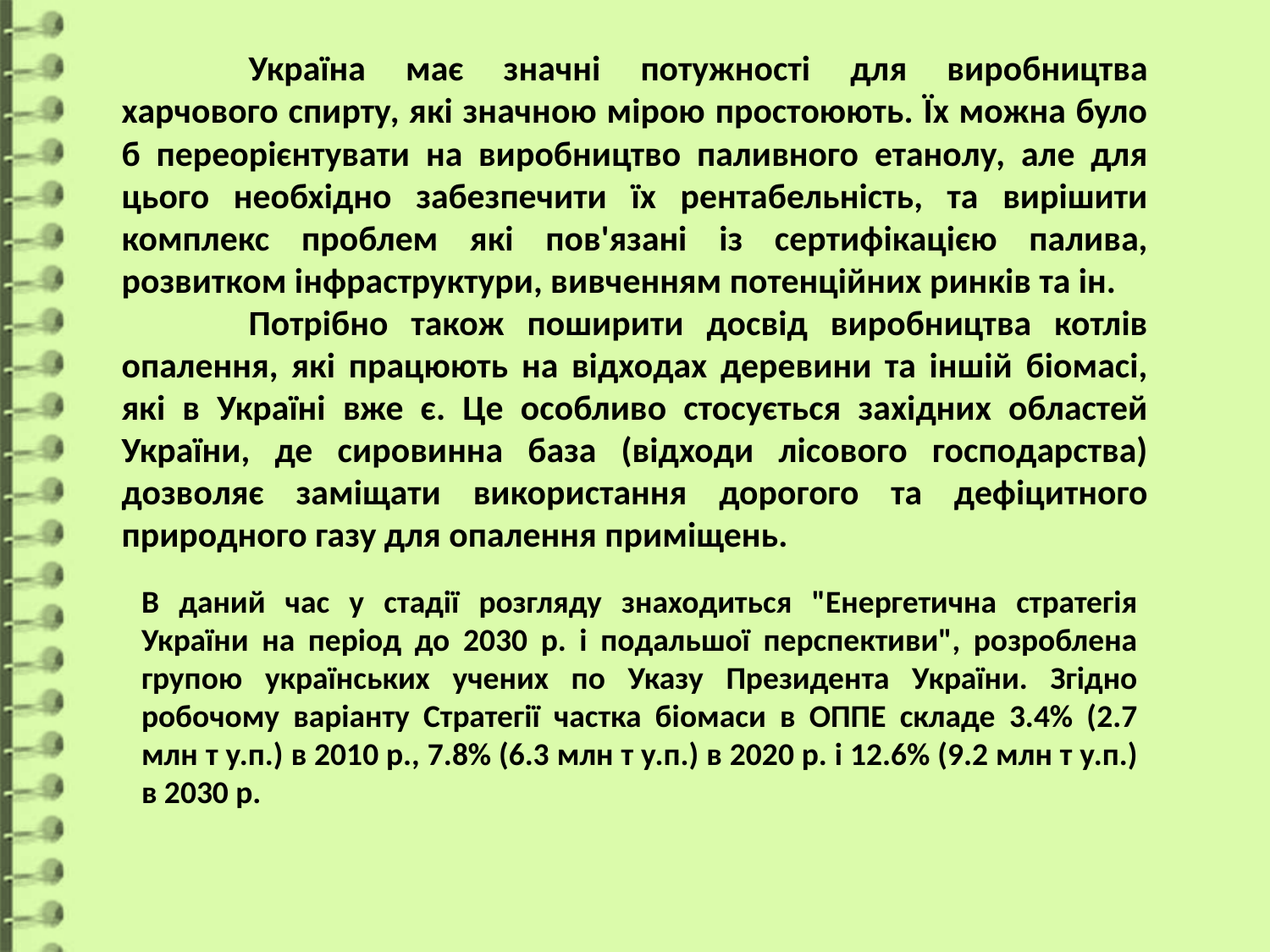

Україна має значні потужності для виробництва харчового спирту, які значною мірою простоюють. Їх можна було б переорієнтувати на виробництво паливного етанолу, але для цього необхідно забезпечити їх рентабельність, та вирішити комплекс проблем які пов'язані із сертифікацією палива, розвитком інфраструктури, вивченням потенційних ринків та ін.
	Потрібно також поширити досвід виробництва котлів опалення, які працюють на відходах деревини та іншій біомасі, які в Україні вже є. Це особливо стосується західних областей України, де сировинна база (відходи лісового господарства) дозволяє заміщати використання дорогого та дефіцитного природного газу для опалення приміщень.
В даний час у стадії розгляду знаходиться "Енергетична стратегія України на період до 2030 р. і подальшої перспективи", розроблена групою українських учених по Указу Президента України. Згідно робочому варіанту Стратегії частка біомаси в ОППЕ складе 3.4% (2.7 млн т у.п.) в 2010 р., 7.8% (6.3 млн т у.п.) в 2020 р. і 12.6% (9.2 млн т у.п.) в 2030 р.